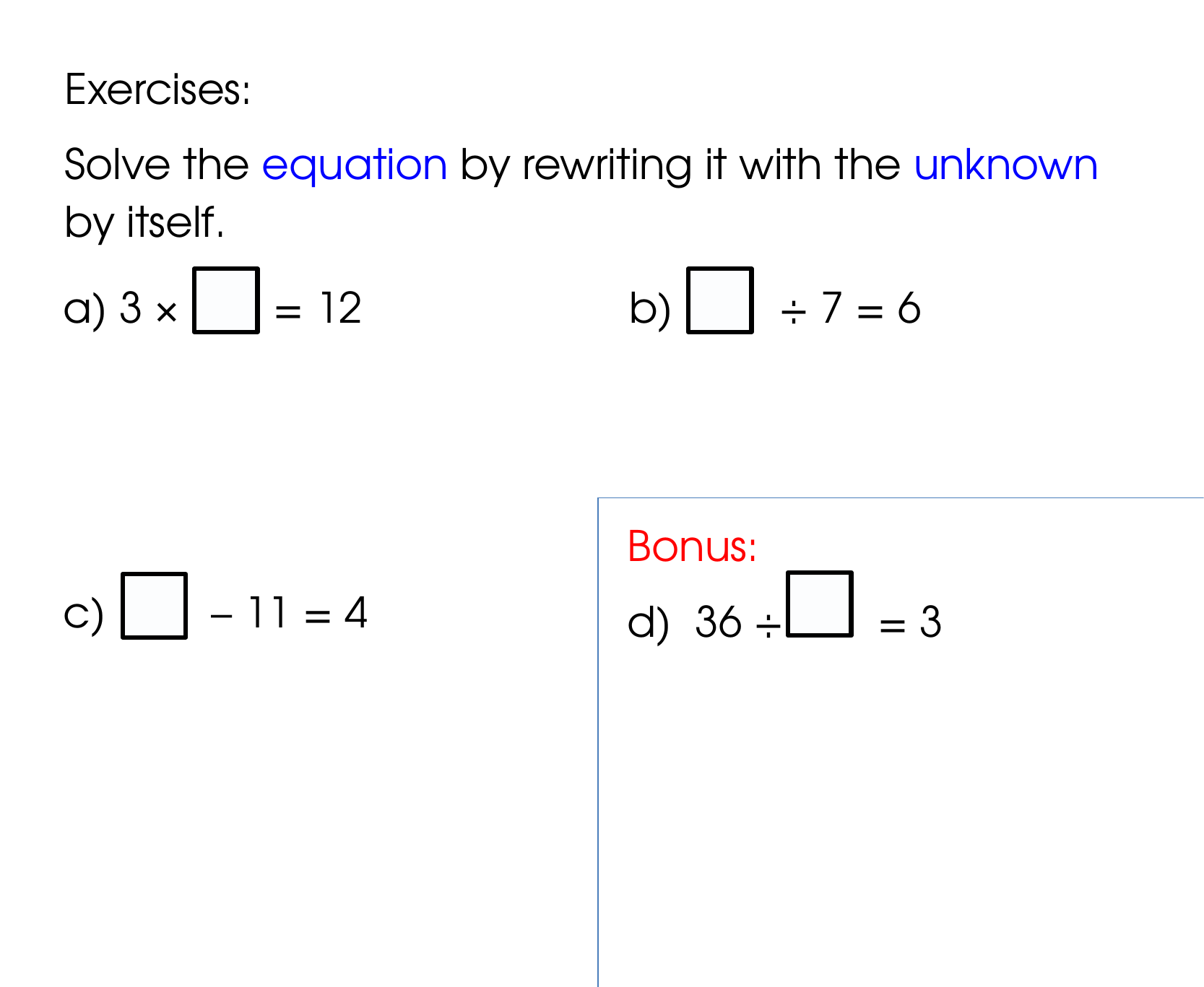

Exercises:
Solve the equation by rewriting it with the unknown by itself.

a) 3 ×        = 12

b)         ÷ 7 = 6
Bonus:
d)  36 ÷        = 3

c)         – 11 = 4